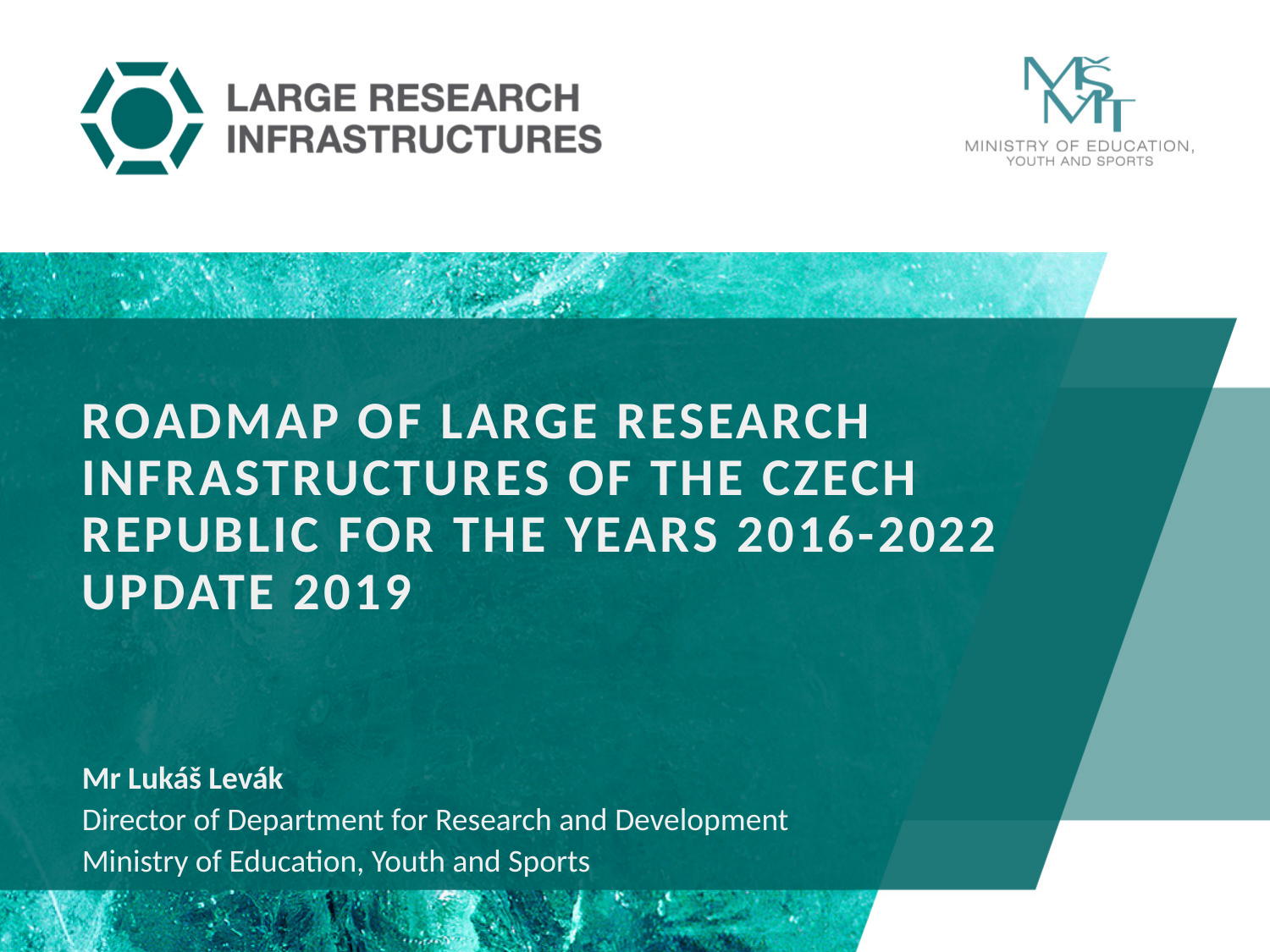

# Roadmap of Large research infrastructures of the Czech   republic for the years 2016-2022 update 2019
Mr Lukáš Levák
Director of Department for Research and Development
Ministry of Education, Youth and Sports